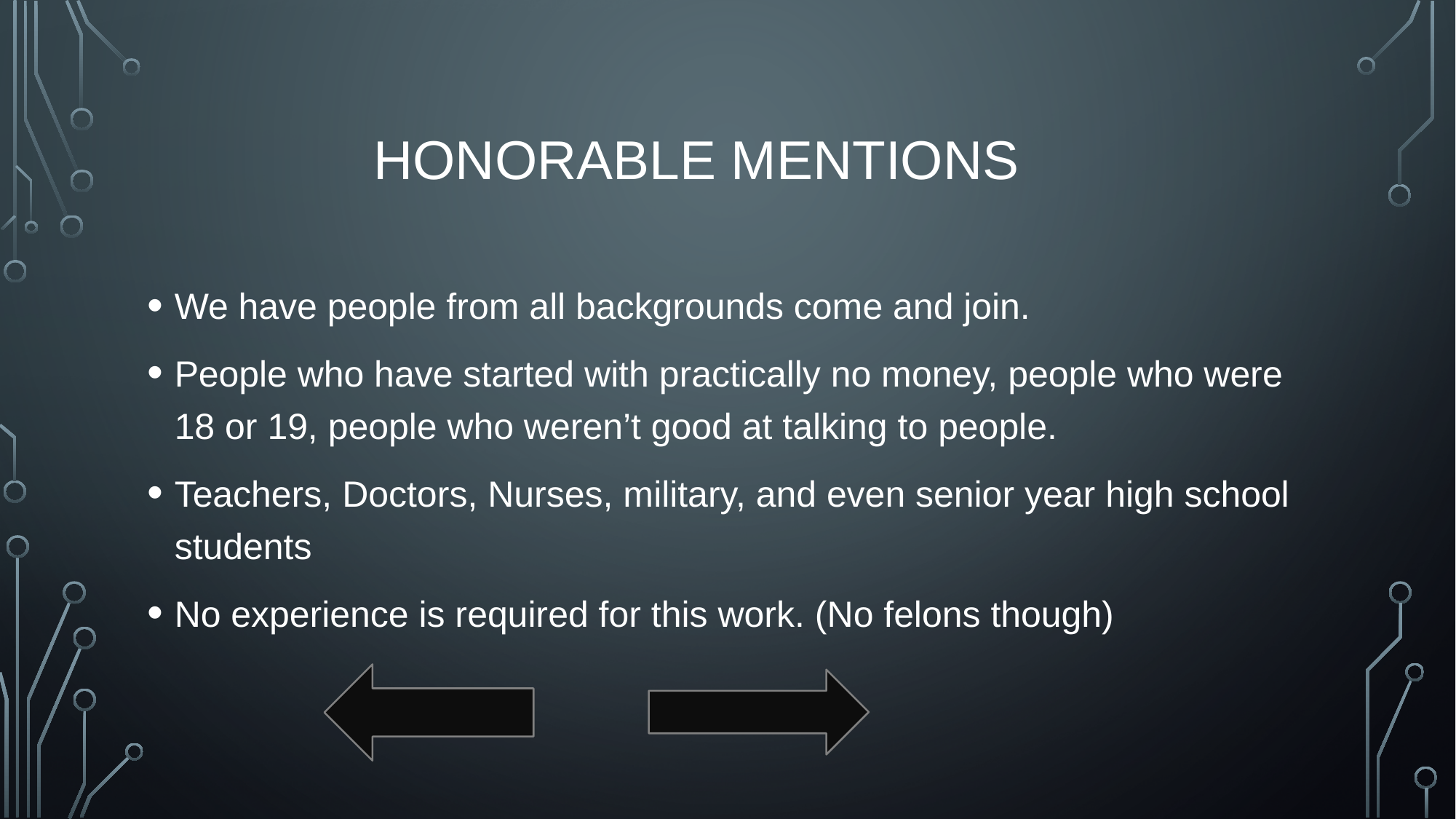

# Honorable Mentions
We have people from all backgrounds come and join.
People who have started with practically no money, people who were 18 or 19, people who weren’t good at talking to people.
Teachers, Doctors, Nurses, military, and even senior year high school students
No experience is required for this work. (No felons though)